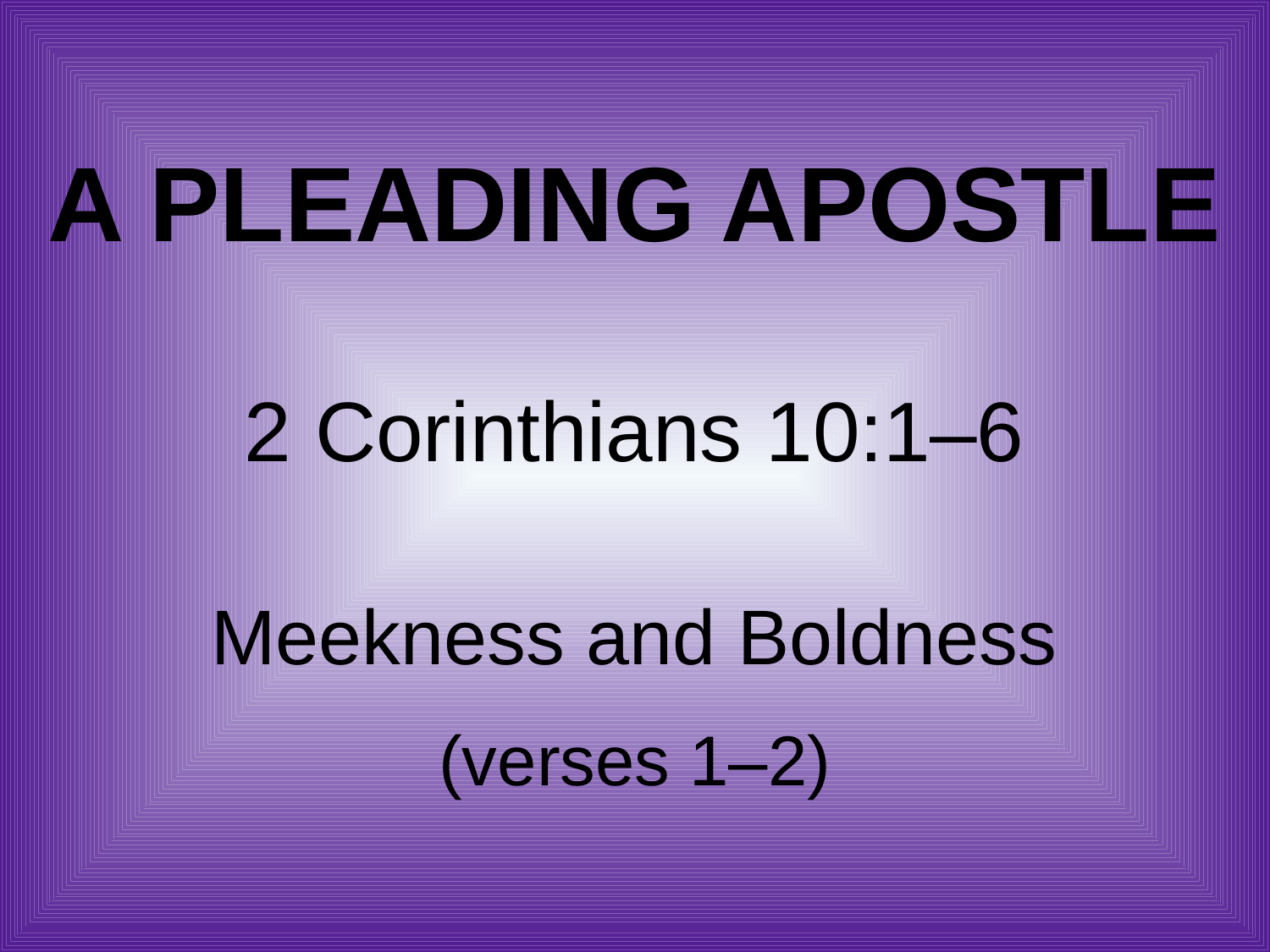

# A Pleading Apostle
2 Corinthians 10:1–6

Meekness and Boldness
(verses 1–2)